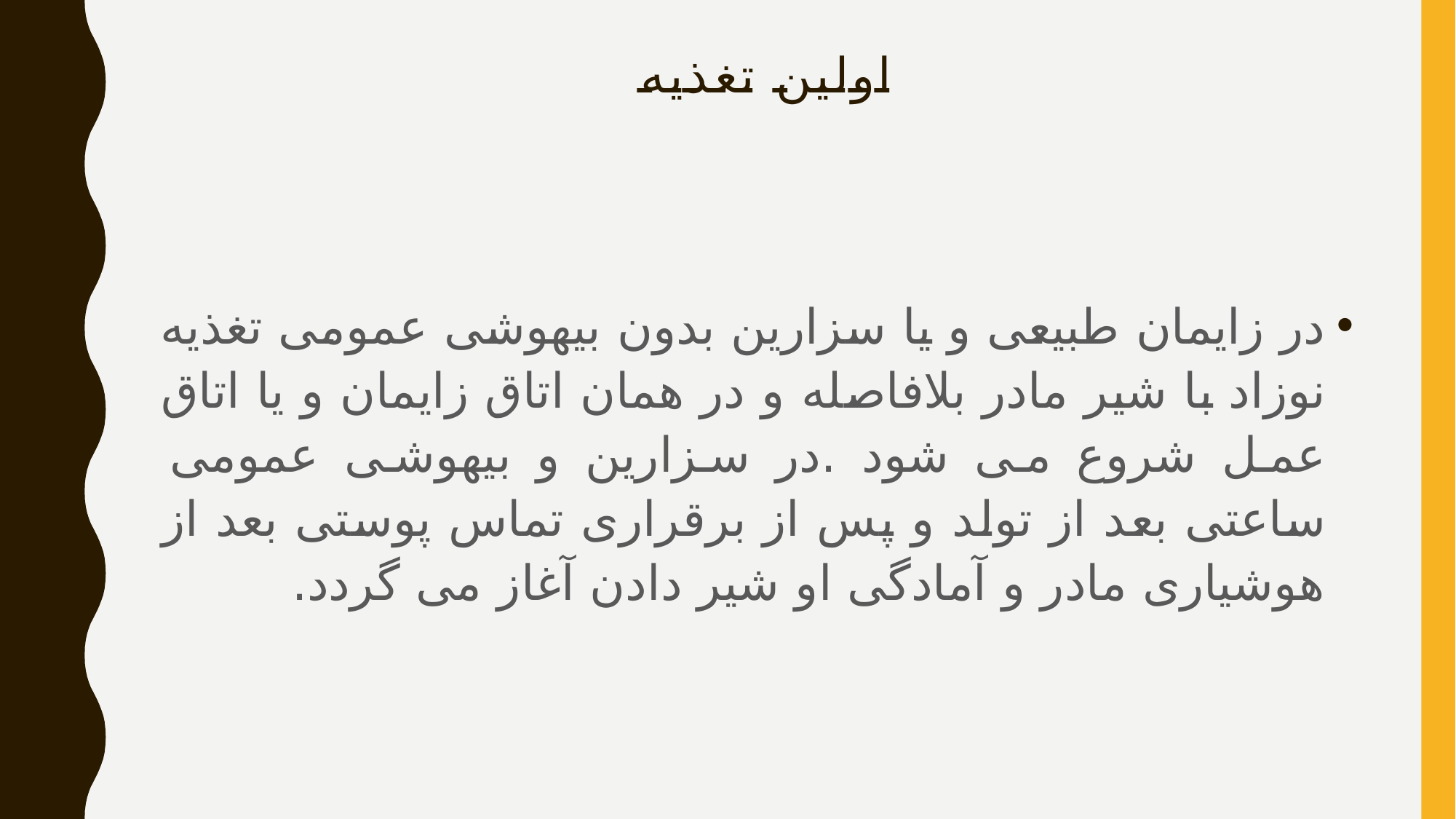

# اولین تغذیه

در زایمان طبیعی و یا سزارین بدون بیهوشی عمومی تغذیه نوزاد با شیر مادر بلافاصله و در همان اتاق زایمان و یا اتاق عمل شروع می شود .در سزارین و بیهوشی عمومی ساعتی بعد از تولد و پس از برقراری تماس پوستی بعد از هوشیاری مادر و آمادگی او شیر دادن آغاز می گردد.